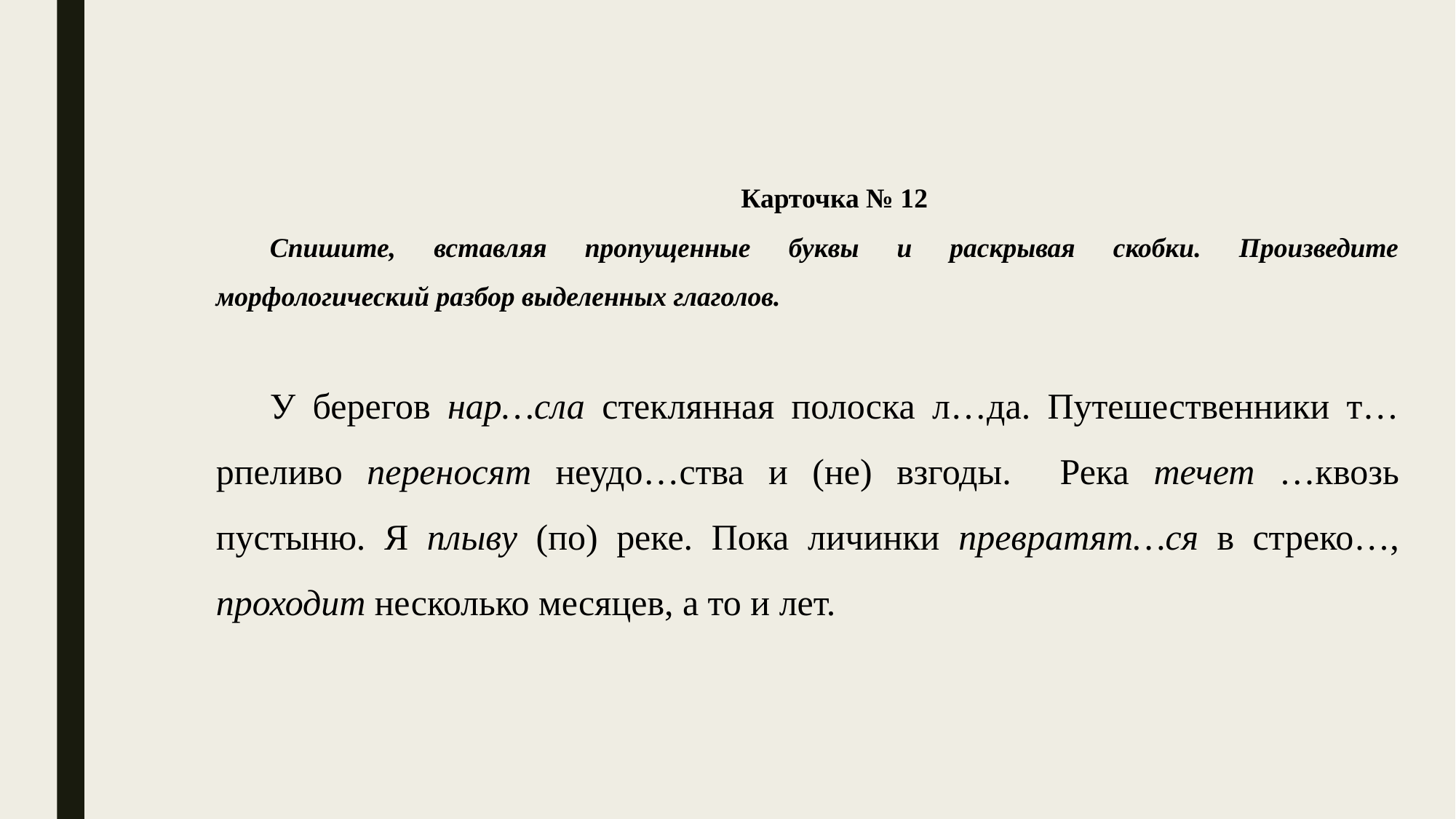

Карточка № 12
Спишите, вставляя пропущенные буквы и раскрывая скобки. Произведите морфологический разбор выделенных глаголов.

У берегов нар…сла стеклянная полоска л…да. Путешественники т…рпеливо переносят неудо…ства и (не) взгоды.  Река течет …квозь пустыню. Я плыву (по) реке. Пока личинки превратят…ся в стреко…, проходит несколько месяцев, а то и лет.